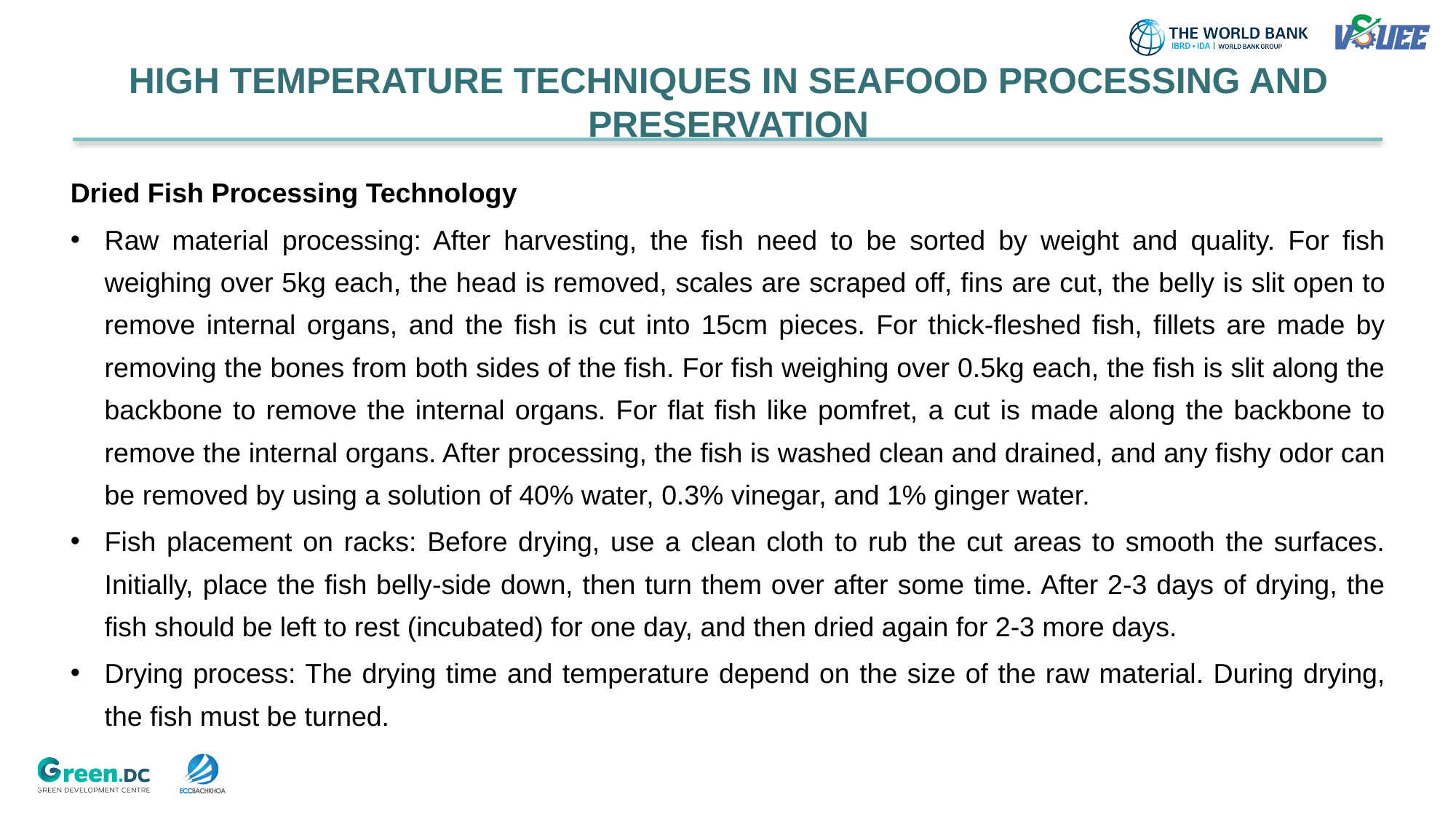

HIGH TEMPERATURE TECHNIQUES IN SEAFOOD PROCESSING AND PRESERVATION
Dried Fish Processing Technology
Raw material processing: After harvesting, the fish need to be sorted by weight and quality. For fish weighing over 5kg each, the head is removed, scales are scraped off, fins are cut, the belly is slit open to remove internal organs, and the fish is cut into 15cm pieces. For thick-fleshed fish, fillets are made by removing the bones from both sides of the fish. For fish weighing over 0.5kg each, the fish is slit along the backbone to remove the internal organs. For flat fish like pomfret, a cut is made along the backbone to remove the internal organs. After processing, the fish is washed clean and drained, and any fishy odor can be removed by using a solution of 40% water, 0.3% vinegar, and 1% ginger water.
Fish placement on racks: Before drying, use a clean cloth to rub the cut areas to smooth the surfaces. Initially, place the fish belly-side down, then turn them over after some time. After 2-3 days of drying, the fish should be left to rest (incubated) for one day, and then dried again for 2-3 more days.
Drying process: The drying time and temperature depend on the size of the raw material. During drying, the fish must be turned.